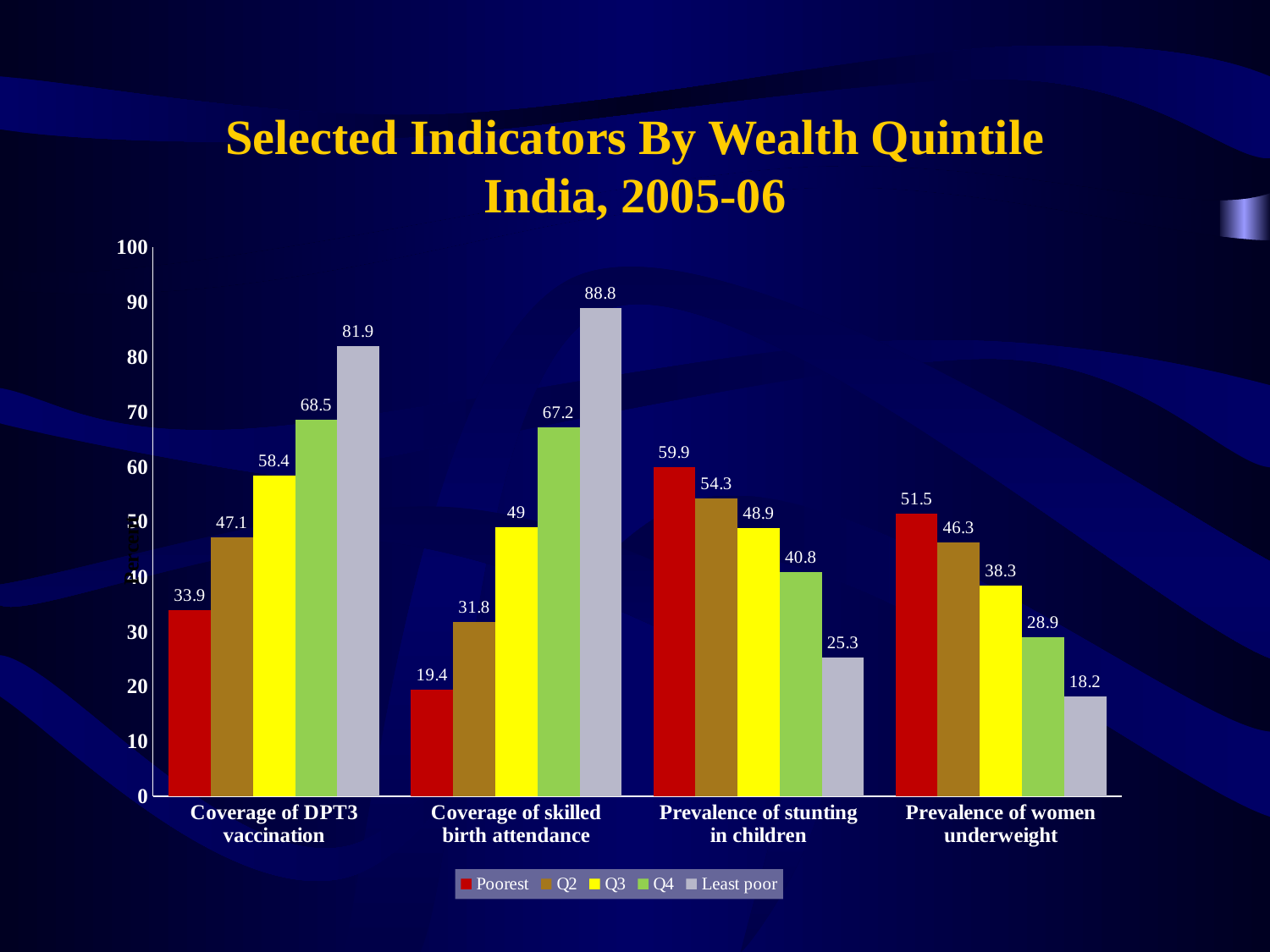

# Selected Indicators By Wealth Quintile India, 2005-06

### Chart

| Category | Poorest | Q2 | Q3 | Q4 | Least poor |
|---|---|---|---|---|---|
| Coverage of DPT3
vaccination | 33.9 | 47.1 | 58.4 | 68.5 | 81.9 |
| Coverage of skilled
birth attendance | 19.4 | 31.8 | 49.0 | 67.2 | 88.8 |
| Prevalence of stunting
in children | 59.9 | 54.3 | 48.9 | 40.800000000000004 | 25.3 |
| Prevalence of women
underweight | 51.5 | 46.3 | 38.300000000000004 | 28.9 | 18.2 |